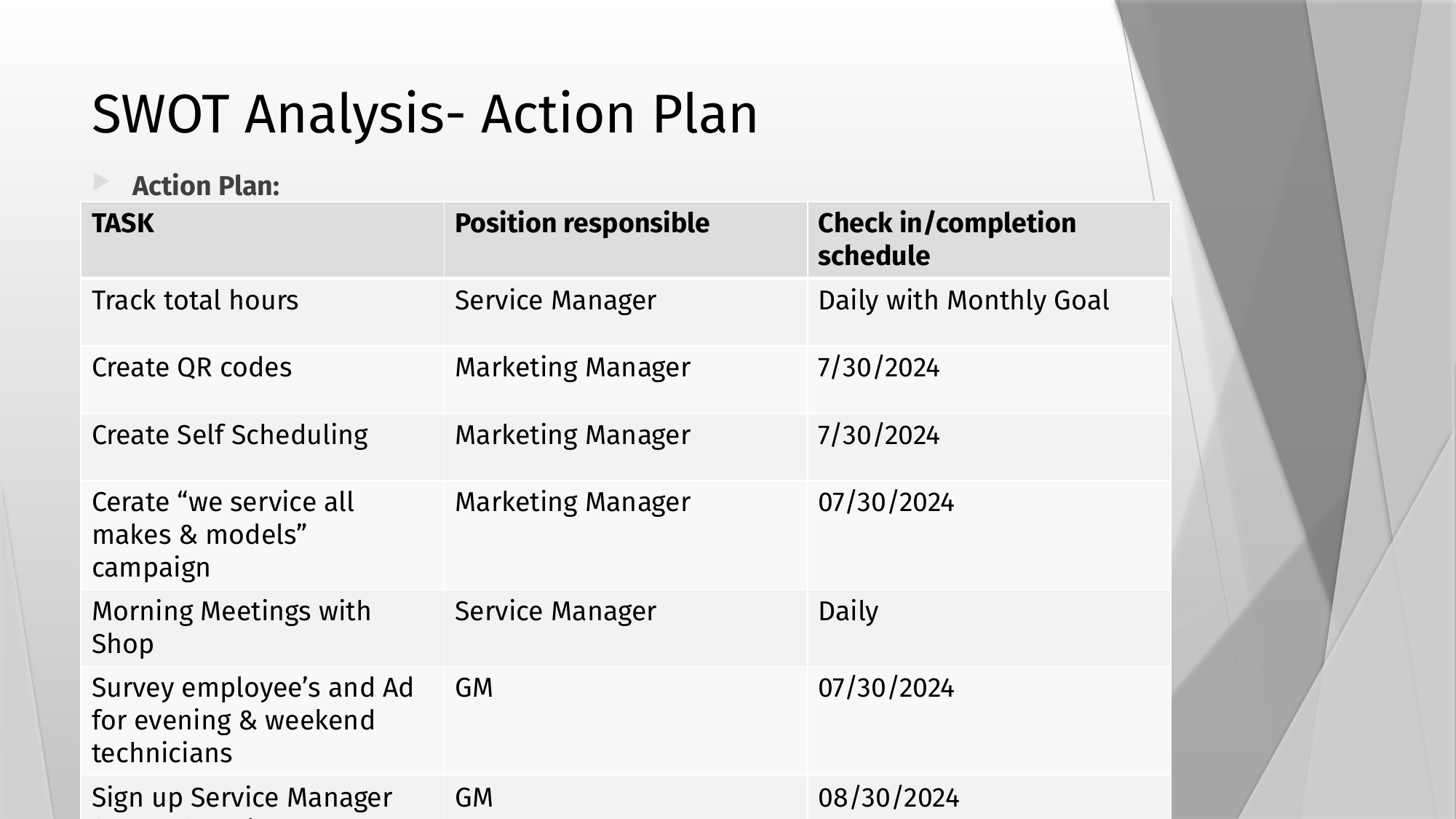

# SWOT Analysis- Action Plan
Action Plan:

| TASK | Position responsible | Check in/completion schedule |
| --- | --- | --- |
| Track total hours | Service Manager | Daily with Monthly Goal |
| Create QR codes | Marketing Manager | 7/30/2024 |
| Create Self Scheduling | Marketing Manager | 7/30/2024 |
| Cerate “we service all makes & models” campaign | Marketing Manager | 07/30/2024 |
| Morning Meetings with Shop | Service Manager | Daily |
| Survey employee’s and Ad for evening & weekend technicians | GM | 07/30/2024 |
| Sign up Service Manager for Leadership course/training | GM | 08/30/2024 |